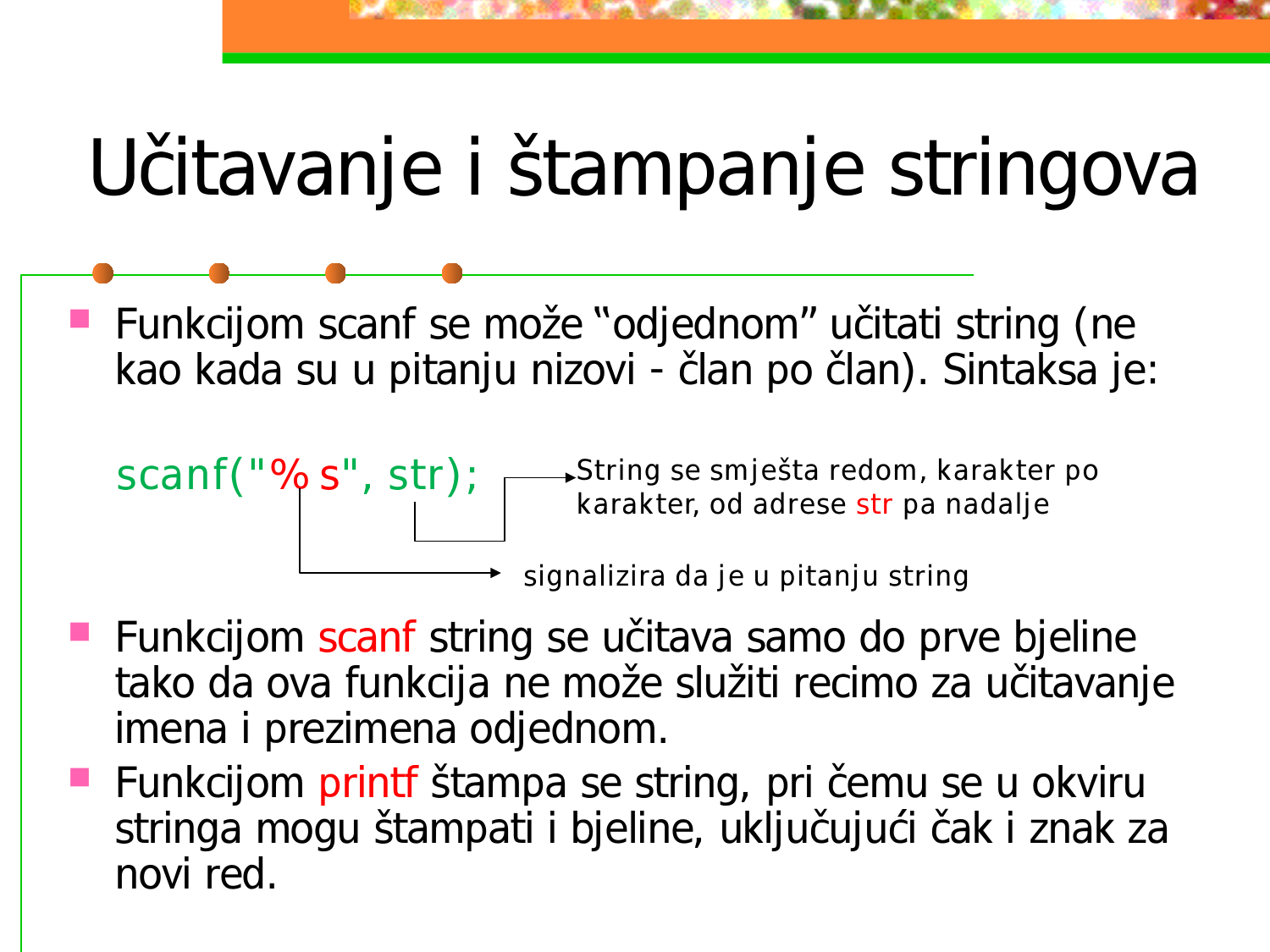

# Učitavanje i štampanje stringova
Funkcijom scanf se može “odjednom” učitati string (ne kao kada su u pitanju nizovi - član po član). Sintaksa je:
scanf("%s", str);

Funkcijom scanf string se učitava samo do prve bjeline tako da ova funkcija ne može služiti recimo za učitavanje imena i prezimena odjednom.
Funkcijom printf štampa se string, pri čemu se u okviru stringa mogu štampati i bjeline, uključujući čak i znak za novi red.
String se smješta redom, karakter po karakter, od adrese str pa nadalje

signalizira da je u pitanju string